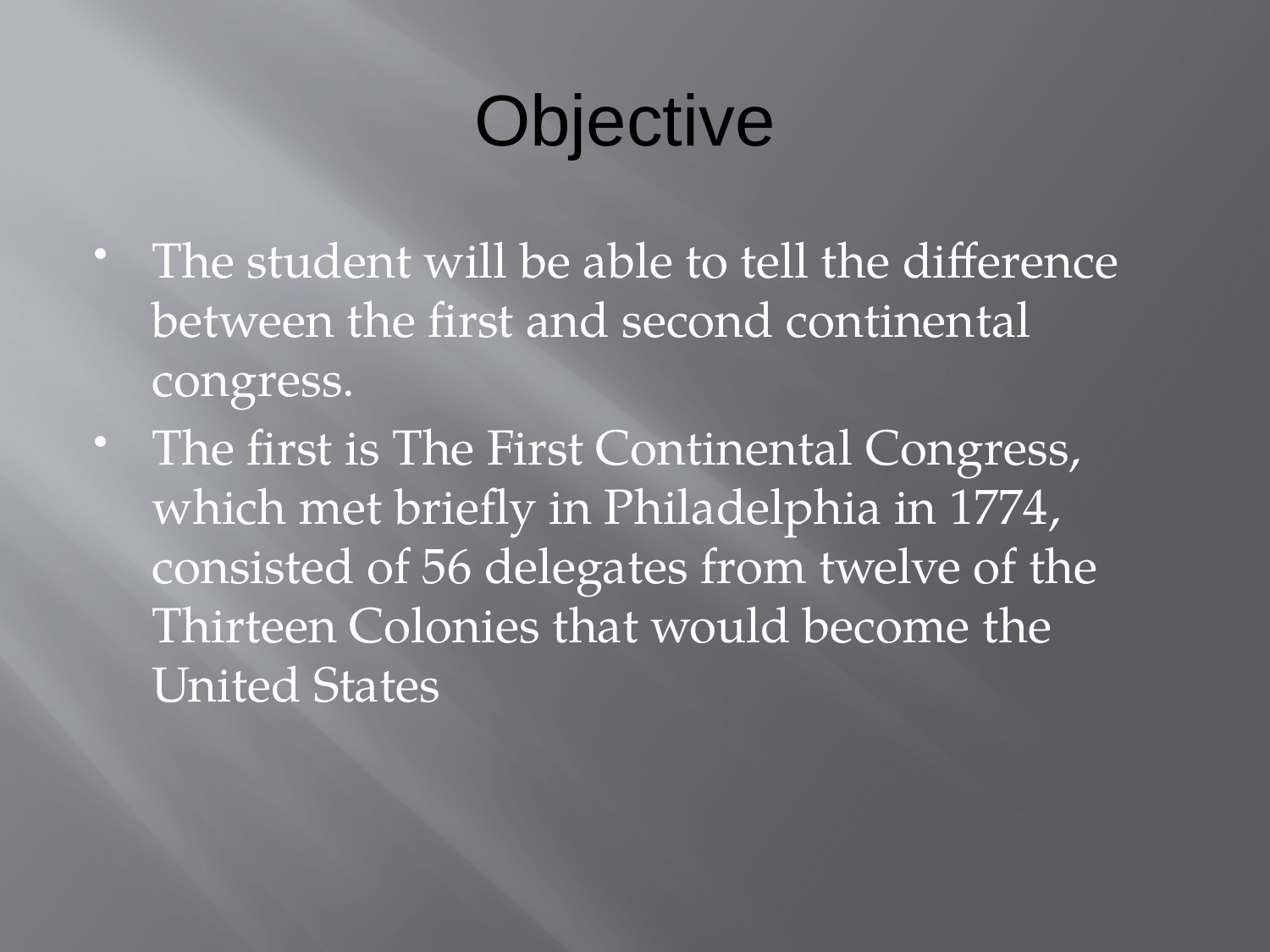

# Objective
The student will be able to tell the difference between the first and second continental congress.
The first is The First Continental Congress, which met briefly in Philadelphia in 1774, consisted of 56 delegates from twelve of the Thirteen Colonies that would become the United States